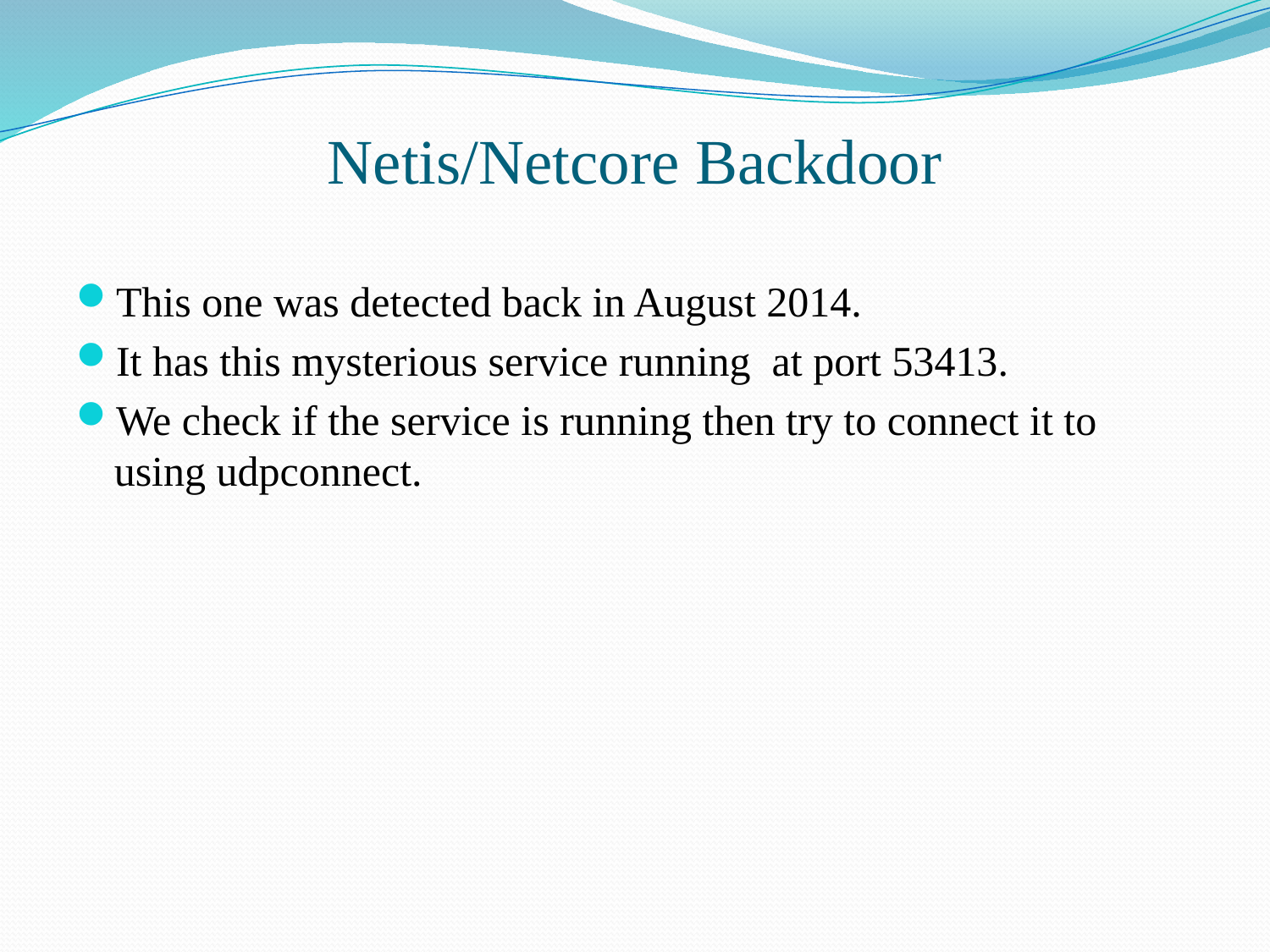

# Netis/Netcore Backdoor
This one was detected back in August 2014.
It has this mysterious service running  at port 53413.
We check if the service is running then try to connect it to using udpconnect.